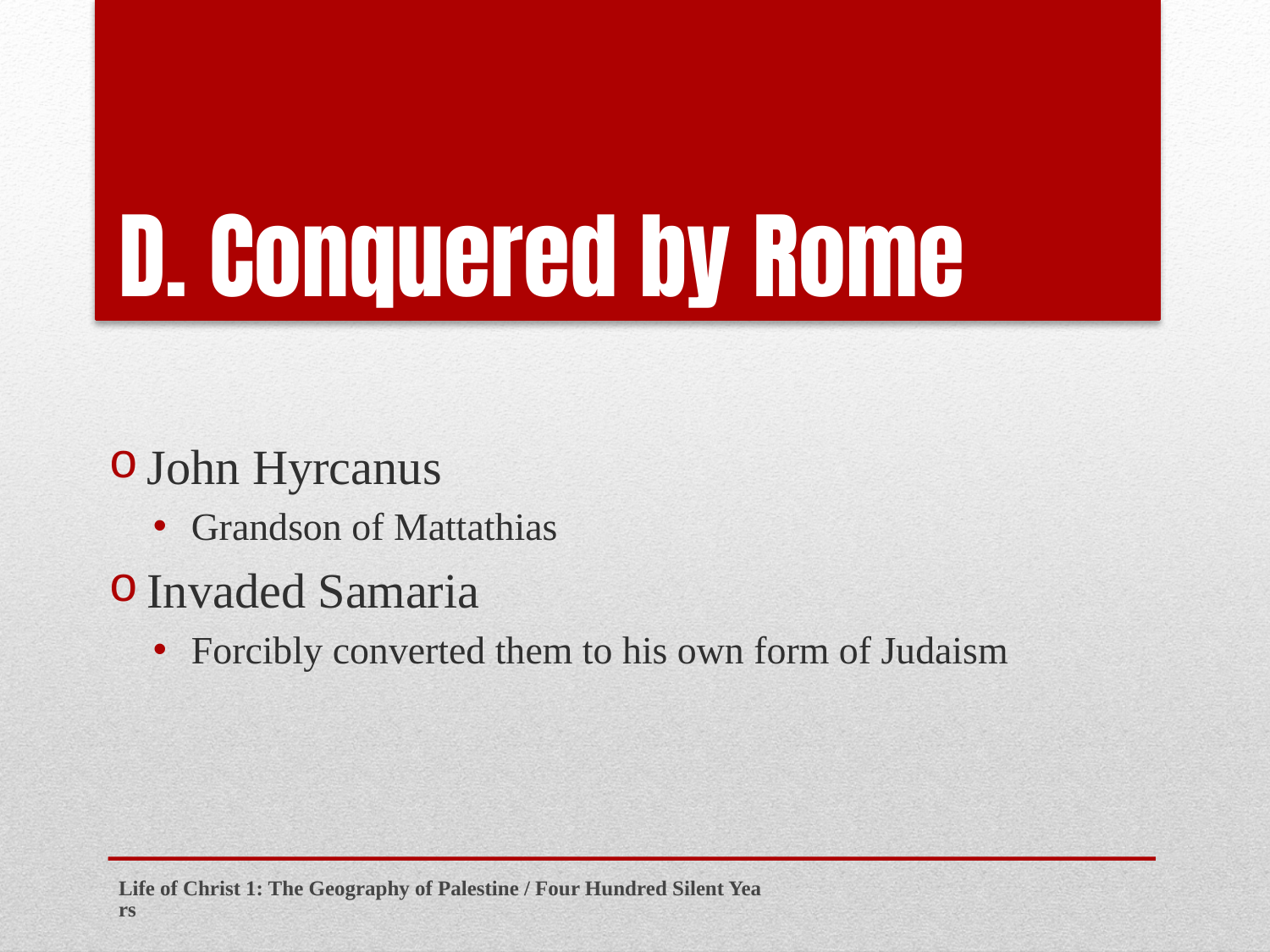

# D. Conquered by Rome
John Hyrcanus
Grandson of Mattathias
Invaded Samaria
Forcibly converted them to his own form of Judaism
Life of Christ 1: The Geography of Palestine / Four Hundred Silent Years